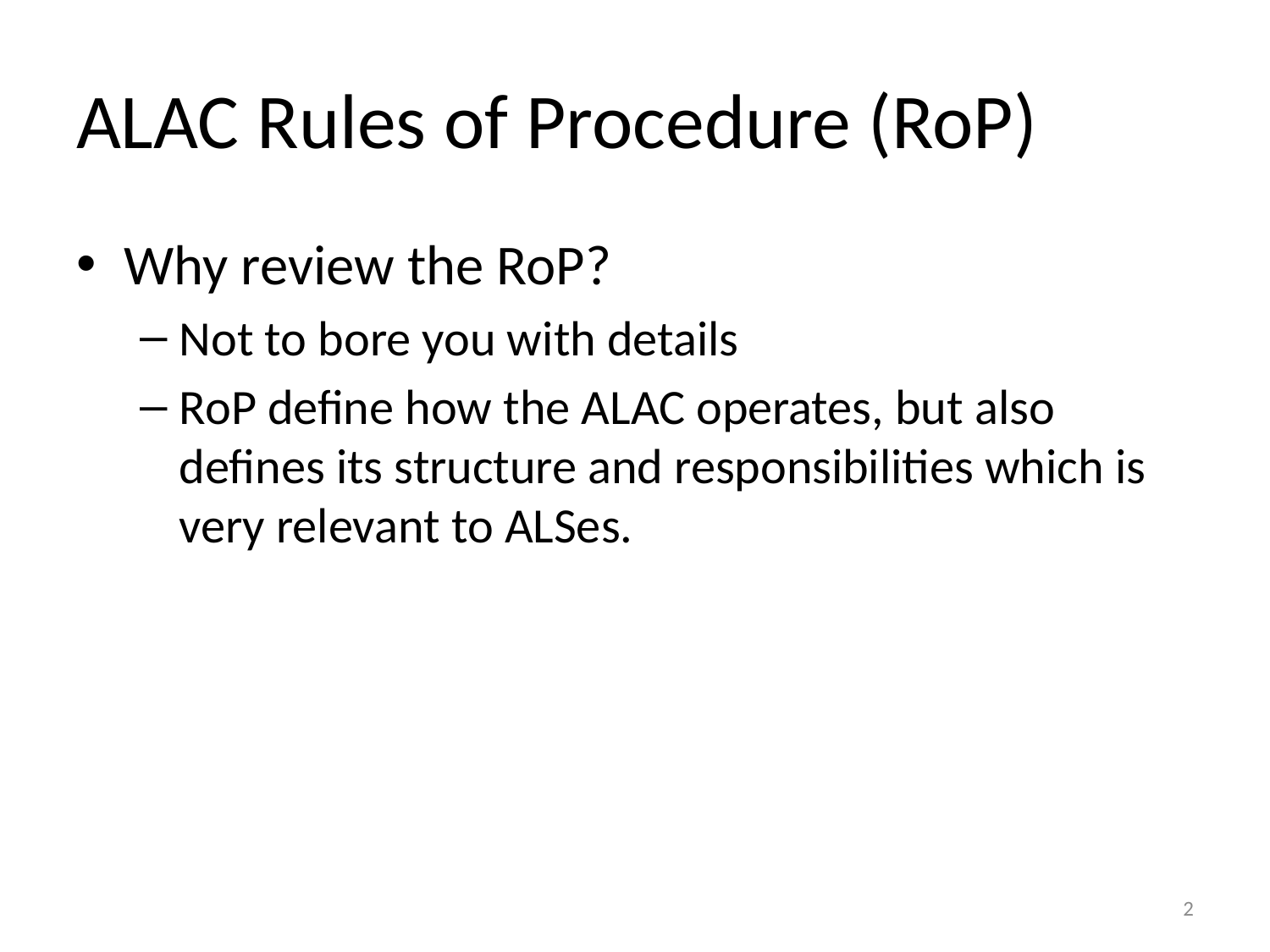

# ALAC Rules of Procedure (RoP)
Why review the RoP?
Not to bore you with details
RoP define how the ALAC operates, but also defines its structure and responsibilities which is very relevant to ALSes.
2